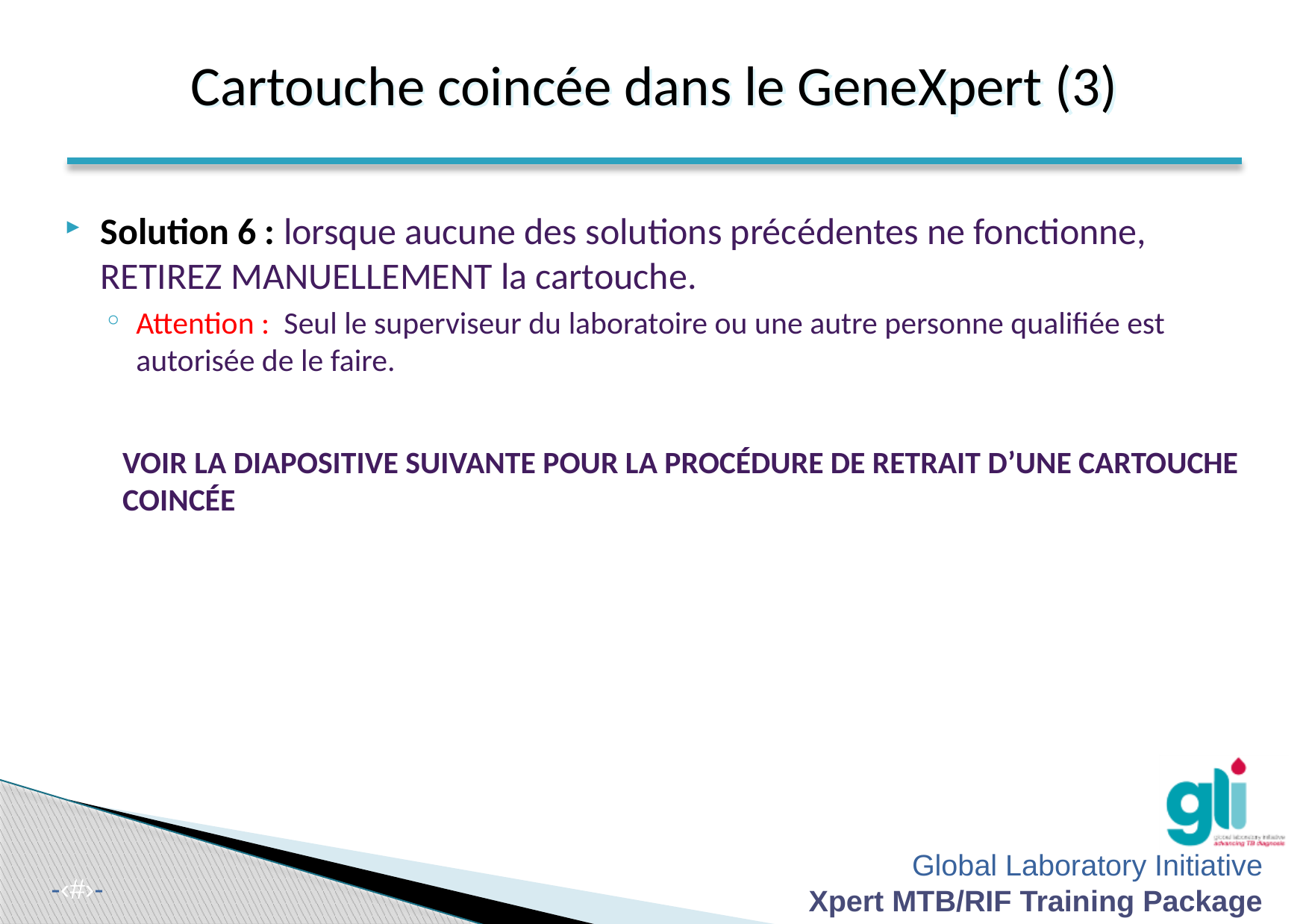

Cartouche coincée dans le GeneXpert (3)
#
Solution 6 : lorsque aucune des solutions précédentes ne fonctionne, RETIREZ MANUELLEMENT la cartouche.
Attention :  Seul le superviseur du laboratoire ou une autre personne qualifiée est autorisée de le faire.

VOIR LA DIAPOSITIVE SUIVANTE POUR LA PROCÉDURE DE RETRAIT D’UNE CARTOUCHE COINCÉE